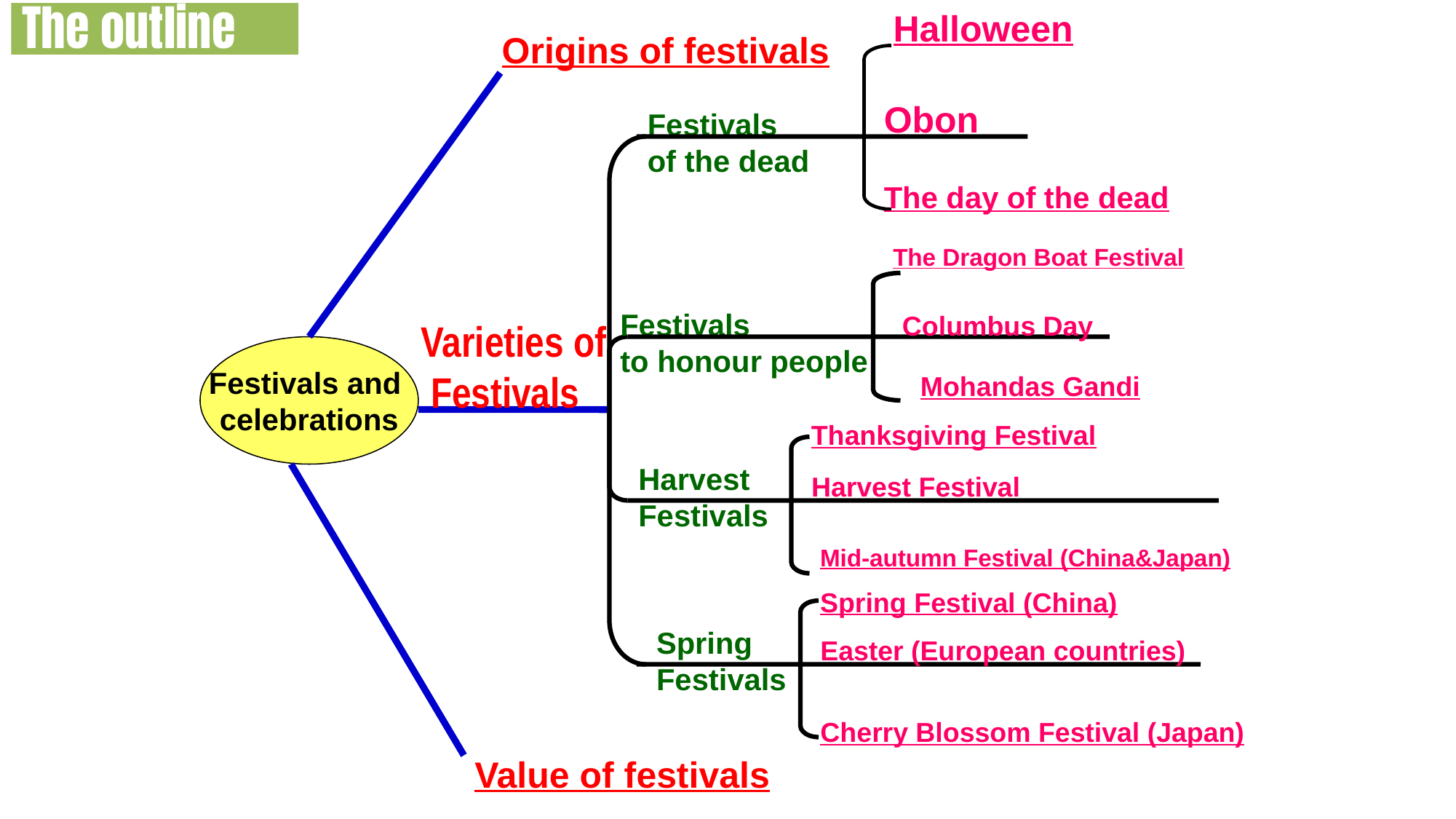

Halloween
The outline
Origins of festivals

Obon
Festivals
of the dead

The day of the dead
The Dragon Boat Festival

Festivals
to honour people
Columbus Day
Varieties of
 Festivals
Festivals and
celebrations

Mohandas Gandi

Thanksgiving Festival

Harvest
Festivals

Harvest Festival

Mid-autumn Festival (China&Japan)
Spring Festival (China)

Spring
Festivals
Easter (European countries)

Cherry Blossom Festival (Japan)
Value of festivals